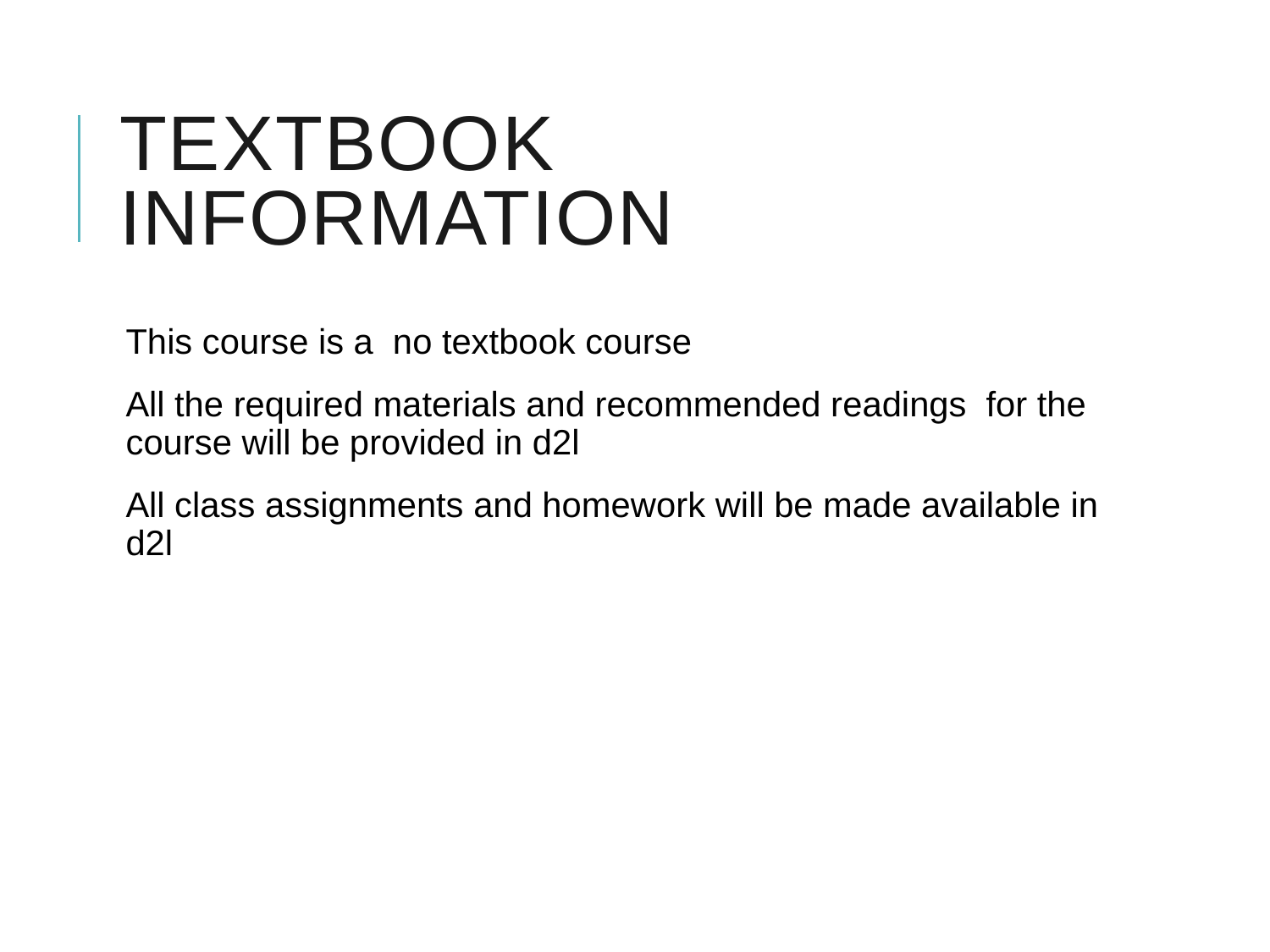

# Textbook information
This course is a  no textbook course
All the required materials and recommended readings  for the course will be provided in d2l
All class assignments and homework will be made available in d2l